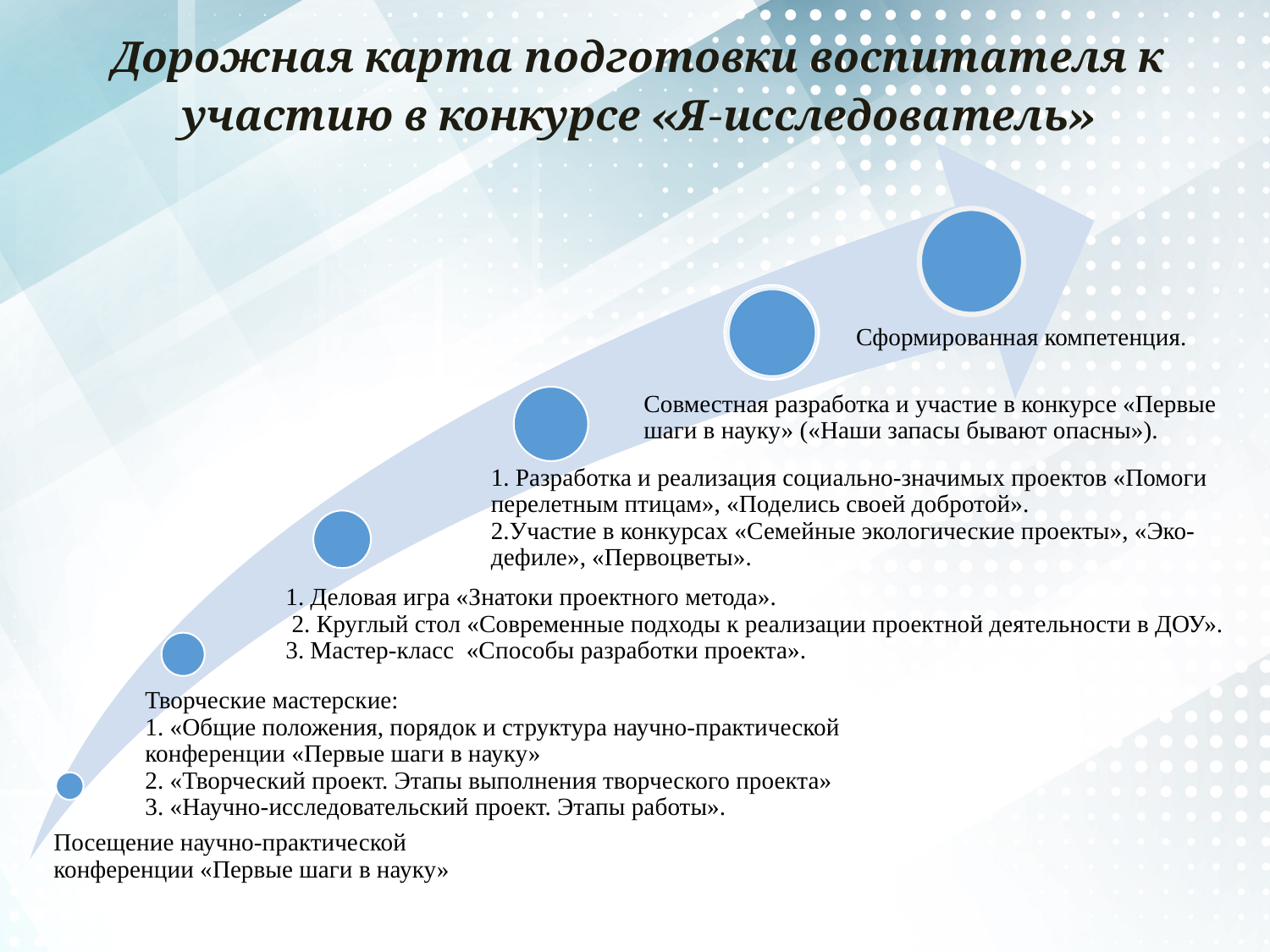

Дорожная карта подготовки воспитателя к участию в конкурсе «Я-исследователь»
Посещение научно-практической конференции «Первые шаги в науку»
Творческие мастерские:
1. «Общие положения, порядок и структура научно-практической конференции «Первые шаги в науку»
2. «Творческий проект. Этапы выполнения творческого проекта»
3. «Научно-исследовательский проект. Этапы работы».
1. Деловая игра «Знатоки проектного метода».
 2. Круглый стол «Современные подходы к реализации проектной деятельности в ДОУ».
3. Мастер-класс  «Способы разработки проекта».
1. Разработка и реализация социально-значимых проектов «Помоги перелетным птицам», «Поделись своей добротой».
2.Участие в конкурсах «Семейные экологические проекты», «Эко-дефиле», «Первоцветы».
Совместная разработка и участие в конкурсе «Первые шаги в науку» («Наши запасы бывают опасны»).

Сформированная компетенция.